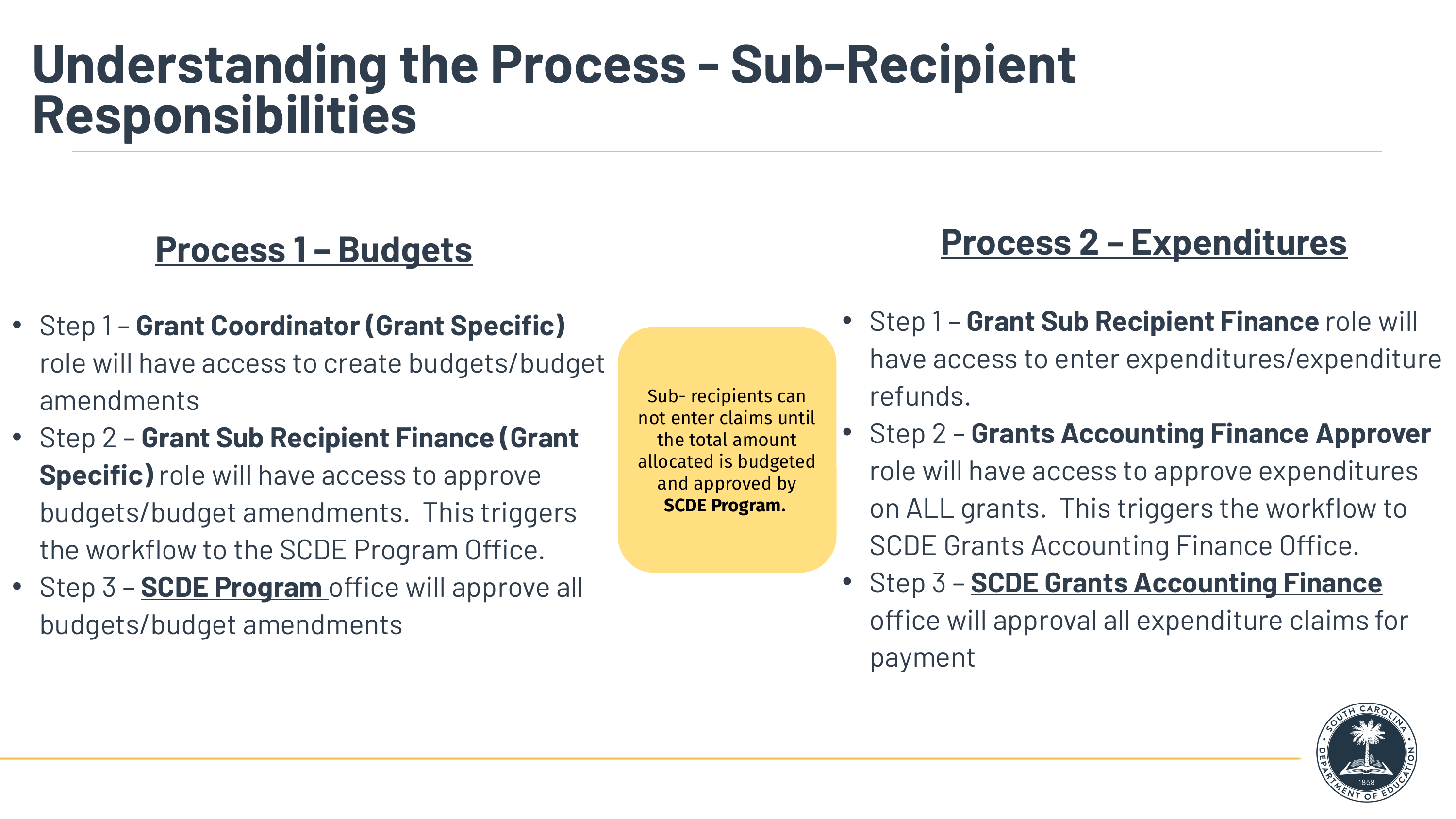

# Understanding the Process - Sub-Recipient Responsibilities

Process 2 – Expenditures

Step 1 – Grant Sub Recipient Finance role will have access to enter expenditures/expenditure refunds.
Step 2 – Grants Accounting Finance Approver role will have access to approve expenditures on ALL grants.  This triggers the workflow to SCDE Grants Accounting Finance Office.
Step 3 – SCDE Grants Accounting Finance office will approval all expenditure claims for payment

Process 1 – Budgets

Step 1 – Grant Coordinator (Grant Specific) role will have access to create budgets/budget amendments
Step 2 – Grant Sub Recipient Finance (Grant Specific) role will have access to approve budgets/budget amendments.  This triggers the workflow to the SCDE Program Office.
Step 3 – SCDE Program office will approve all budgets/budget amendments

Sub- recipients can not enter claims until the total amount allocated is budgeted and approved by SCDE Program.